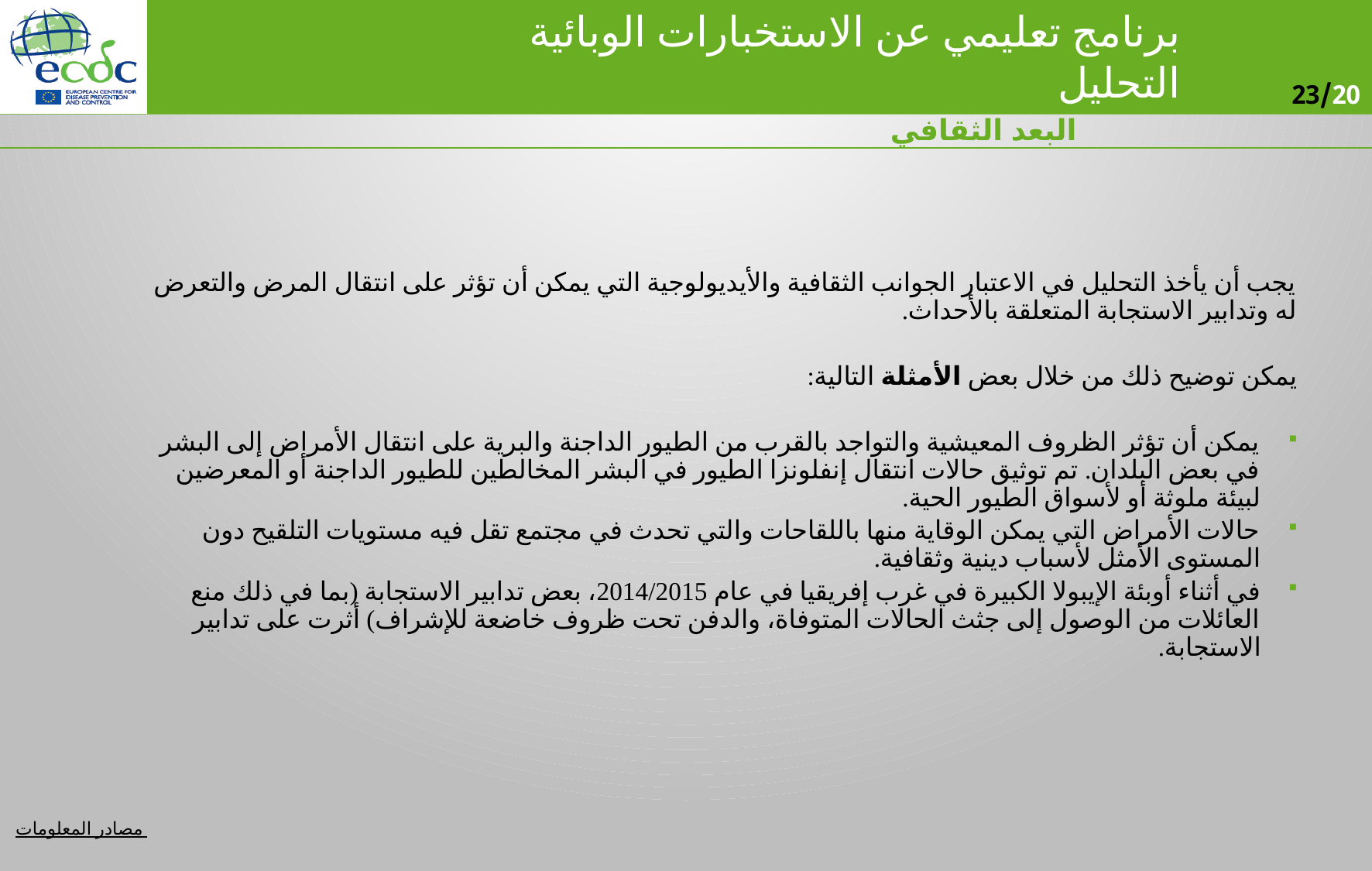

البعد الثقافي
يجب أن يأخذ التحليل في الاعتبار الجوانب الثقافية والأيديولوجية التي يمكن أن تؤثر على انتقال المرض والتعرض له وتدابير الاستجابة المتعلقة بالأحداث.

يمكن توضيح ذلك من خلال بعض الأمثلة التالية:

يمكن أن تؤثر الظروف المعيشية والتواجد بالقرب من الطيور الداجنة والبرية على انتقال الأمراض إلى البشر في بعض البلدان. تم توثيق حالات انتقال إنفلونزا الطيور في البشر المخالطين للطيور الداجنة أو المعرضين لبيئة ملوثة أو لأسواق الطيور الحية.
حالات الأمراض التي يمكن الوقاية منها باللقاحات والتي تحدث في مجتمع تقل فيه مستويات التلقيح دون المستوى الأمثل لأسباب دينية وثقافية.
في أثناء أوبئة الإيبولا الكبيرة في غرب إفريقيا في عام 2014/2015، بعض تدابير الاستجابة (بما في ذلك منع العائلات من الوصول إلى جثث الحالات المتوفاة، والدفن تحت ظروف خاضعة للإشراف) أثرت على تدابير الاستجابة.
التقويم الدولي للفعاليات الدينية: http://www.earthcalendar.net/_php/ReligionSearch.php
تقويم الاحتفالات الهندوسية: http://festivals.iloveindia.com/festival-calendar.html
 مصادر المعلومات